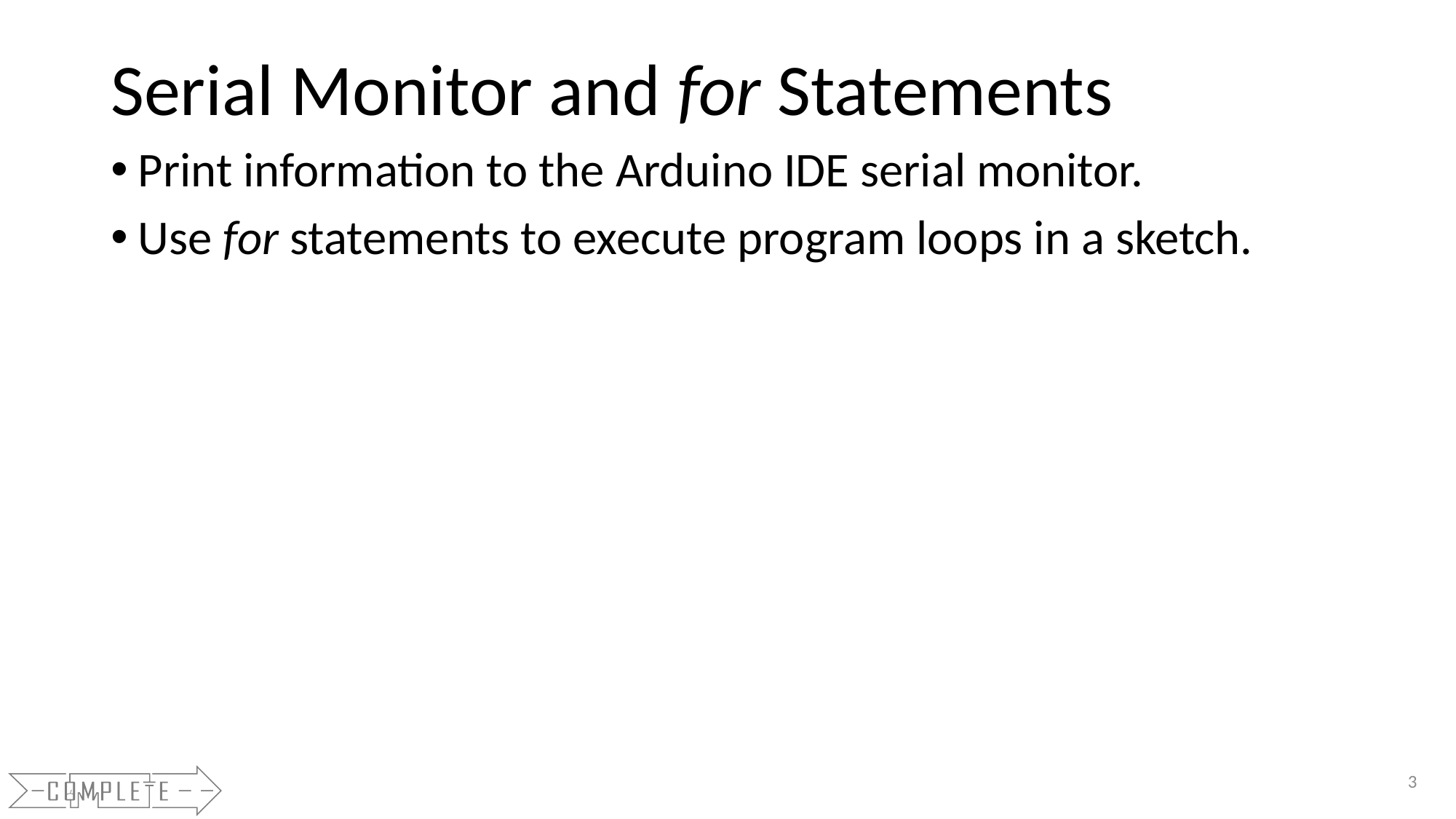

# Serial Monitor and for Statements
Print information to the Arduino IDE serial monitor.
Use for statements to execute program loops in a sketch.

3